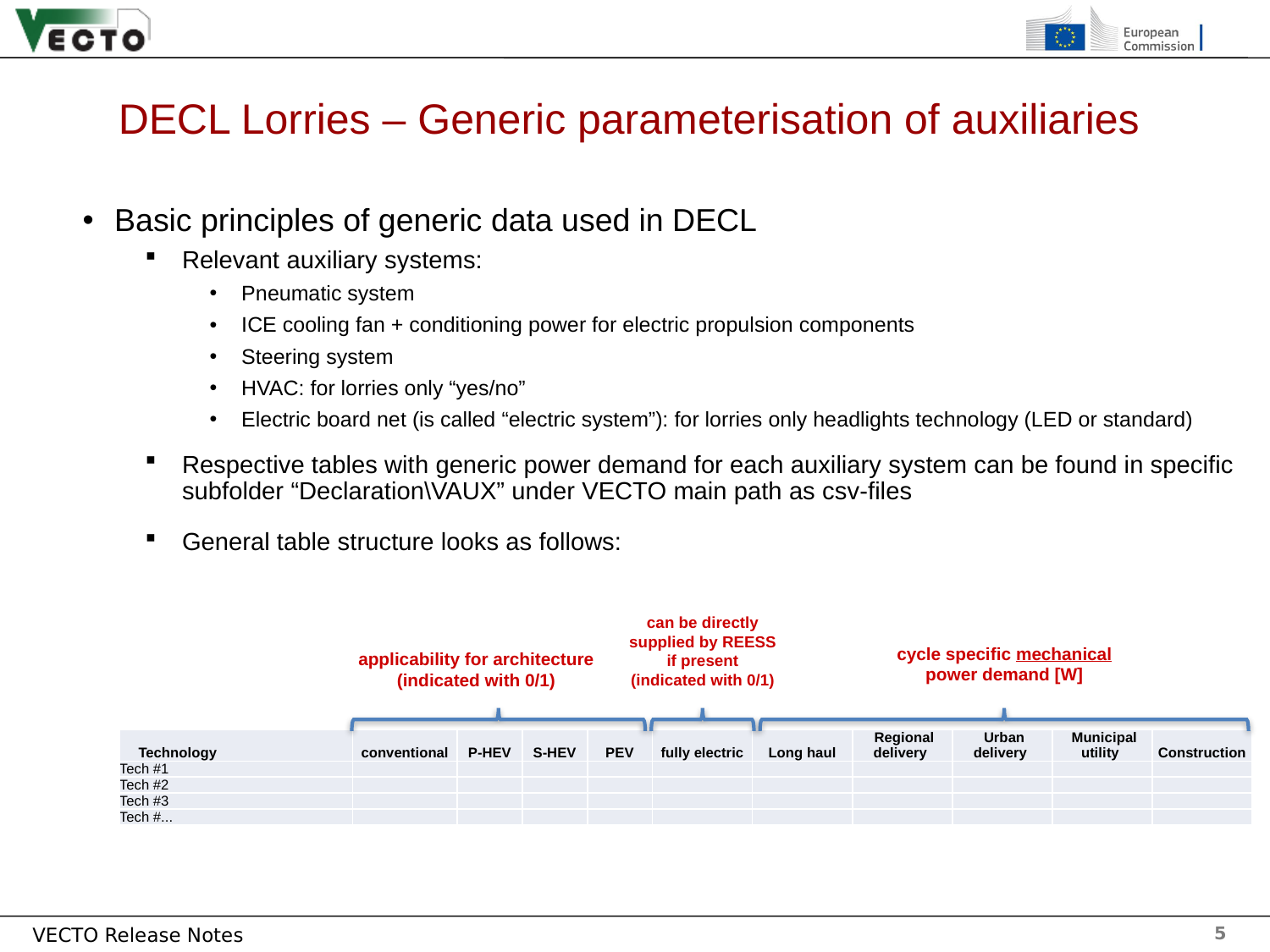

# DECL Lorries – Generic parameterisation of auxiliaries
5
Basic principles of generic data used in DECL
Relevant auxiliary systems:
Pneumatic system
ICE cooling fan + conditioning power for electric propulsion components
Steering system
HVAC: for lorries only “yes/no”
Electric board net (is called “electric system”): for lorries only headlights technology (LED or standard)
Respective tables with generic power demand for each auxiliary system can be found in specific subfolder “Declaration\VAUX” under VECTO main path as csv-files
General table structure looks as follows:

can be directly supplied by REESS if present
(indicated with 0/1)
cycle specific mechanical power demand [W]
applicability for architecture
(indicated with 0/1)

| Technology | conventional | P-HEV | S-HEV | PEV | fully electric | Long haul | Regional delivery | Urban delivery | Municipal utility | Construction |
| --- | --- | --- | --- | --- | --- | --- | --- | --- | --- | --- |
| Tech #1 |  |  |  |  |  |  |  |  |  |  |
| Tech #2 |  |  |  |  |  |  |  |  |  |  |
| Tech #3 |  |  |  |  |  |  |  |  |  |  |
| Tech #... |  |  |  |  |  |  |  |  |  |  |